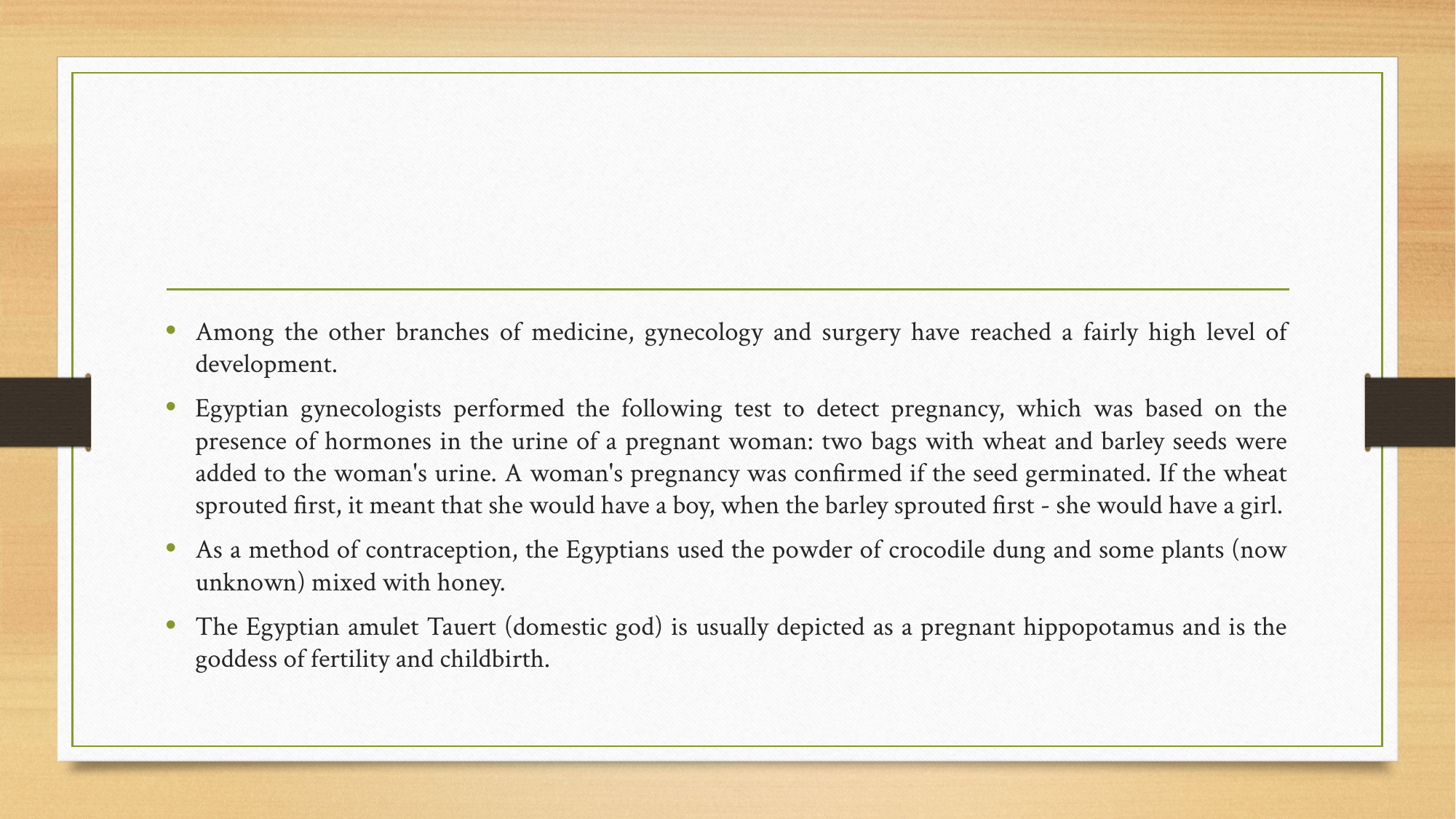

Among the other branches of medicine, gynecology and surgery have reached a fairly high level of development.
Egyptian gynecologists performed the following test to detect pregnancy, which was based on the presence of hormones in the urine of a pregnant woman: two bags with wheat and barley seeds were added to the woman's urine. A woman's pregnancy was confirmed if the seed germinated. If the wheat sprouted first, it meant that she would have a boy, when the barley sprouted first - she would have a girl.
As a method of contraception, the Egyptians used the powder of crocodile dung and some plants (now unknown) mixed with honey.
The Egyptian amulet Tauert (domestic god) is usually depicted as a pregnant hippopotamus and is the goddess of fertility and childbirth.